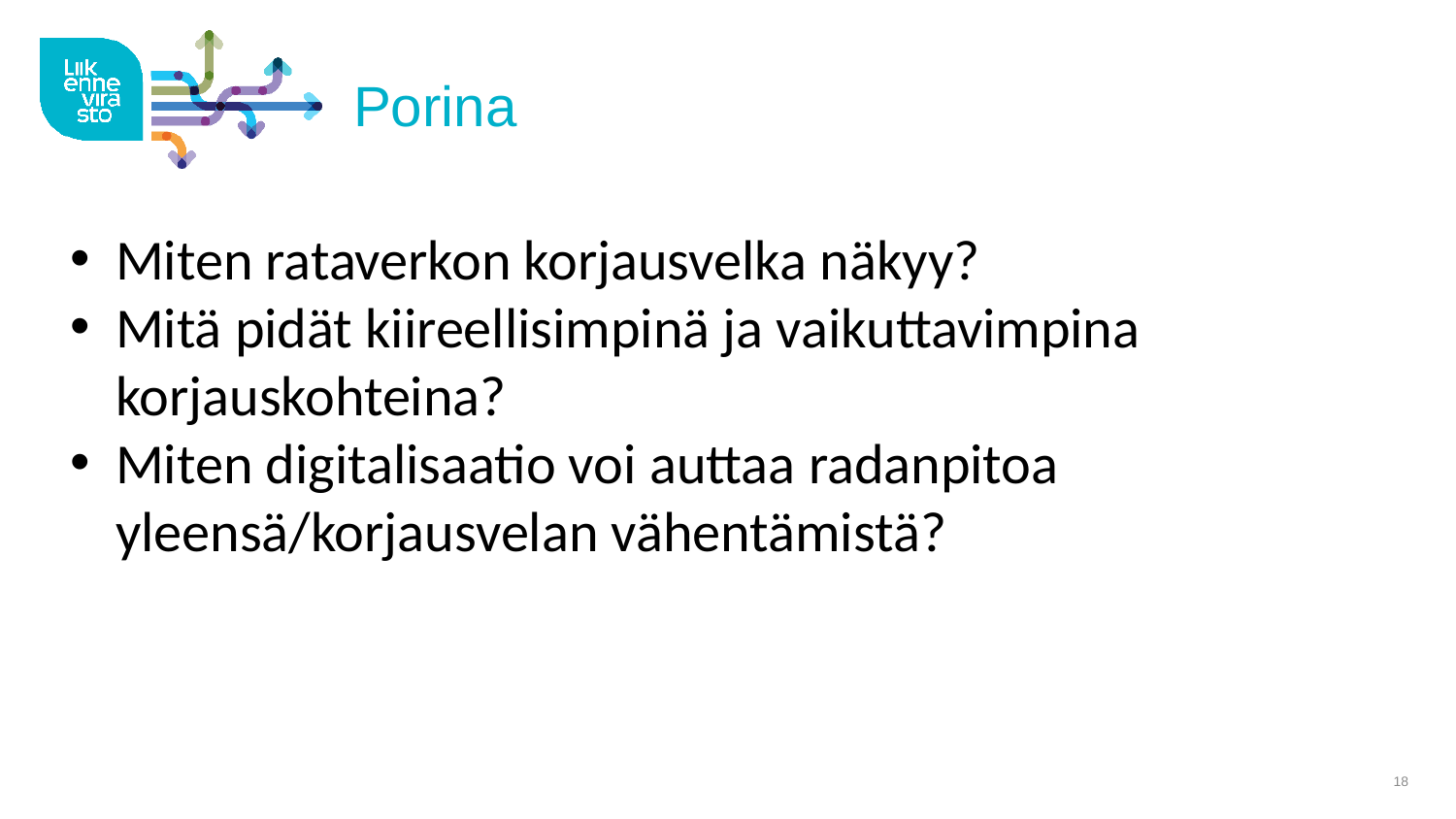

# Porina
Miten rataverkon korjausvelka näkyy?
Mitä pidät kiireellisimpinä ja vaikuttavimpina korjauskohteina?
Miten digitalisaatio voi auttaa radanpitoa yleensä/korjausvelan vähentämistä?
18